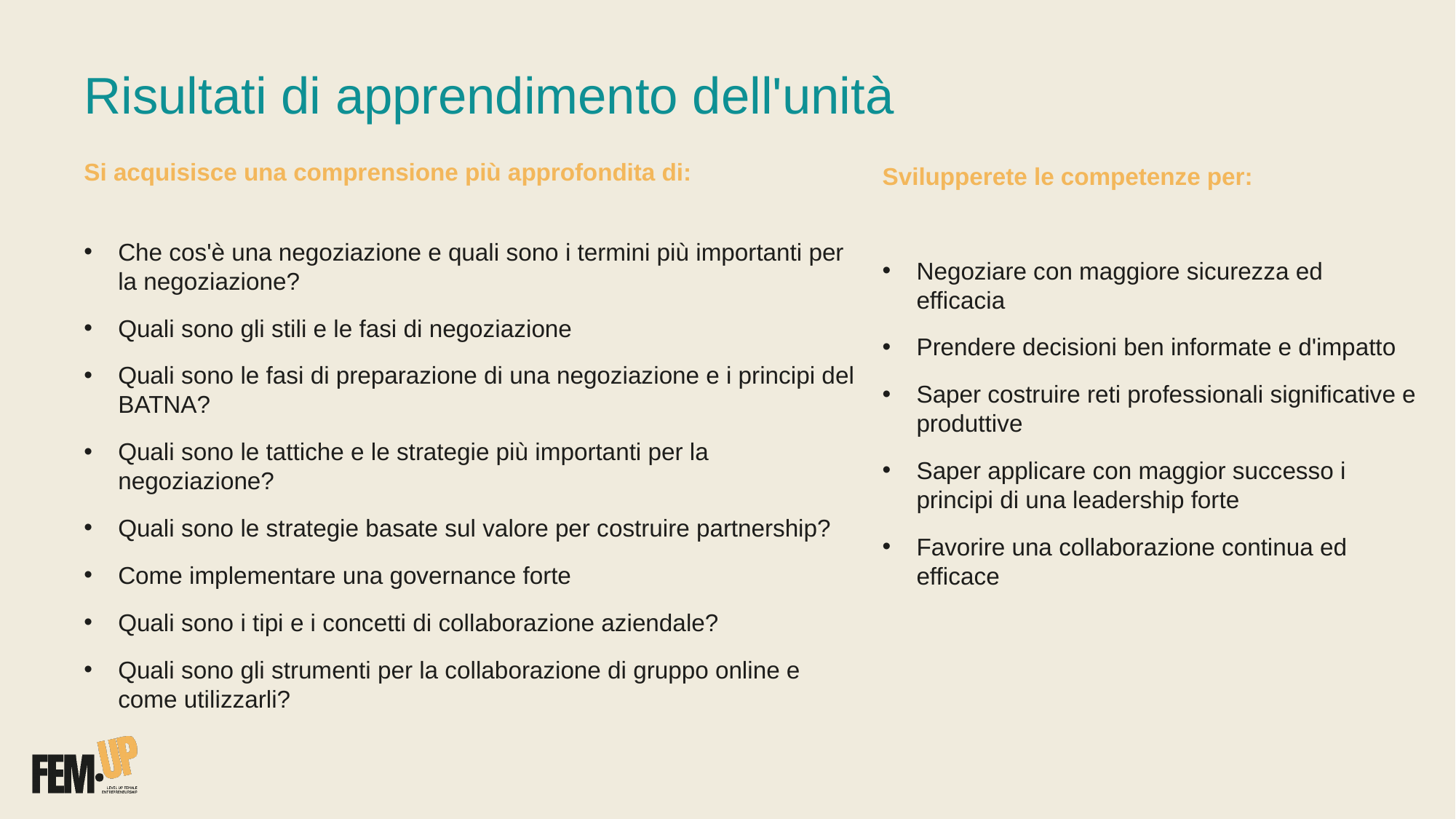

# Risultati di apprendimento dell'unità
Si acquisisce una comprensione più approfondita di:

Che cos'è una negoziazione e quali sono i termini più importanti per la negoziazione?
Quali sono gli stili e le fasi di negoziazione
Quali sono le fasi di preparazione di una negoziazione e i principi del BATNA?
Quali sono le tattiche e le strategie più importanti per la negoziazione?
Quali sono le strategie basate sul valore per costruire partnership?
Come implementare una governance forte
Quali sono i tipi e i concetti di collaborazione aziendale?
Quali sono gli strumenti per la collaborazione di gruppo online e come utilizzarli?
Svilupperete le competenze per:

Negoziare con maggiore sicurezza ed efficacia
Prendere decisioni ben informate e d'impatto
Saper costruire reti professionali significative e produttive
Saper applicare con maggior successo i principi di una leadership forte
Favorire una collaborazione continua ed efficace